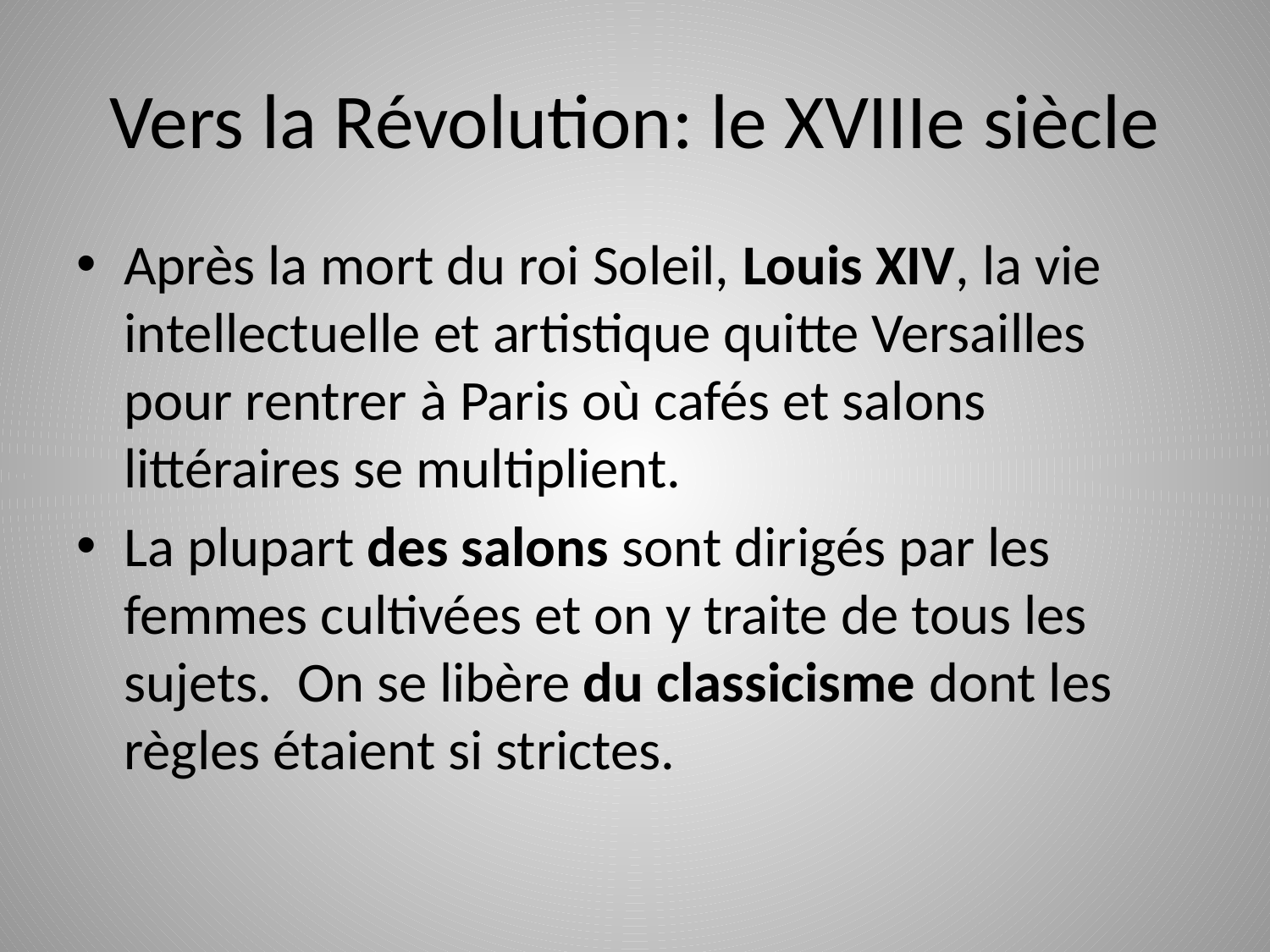

# Vers la Révolution: le XVIIIe siècle
Après la mort du roi Soleil, Louis XIV, la vie intellectuelle et artistique quitte Versailles pour rentrer à Paris où cafés et salons littéraires se multiplient.
La plupart des salons sont dirigés par les femmes cultivées et on y traite de tous les sujets.  On se libère du classicisme dont les règles étaient si strictes.